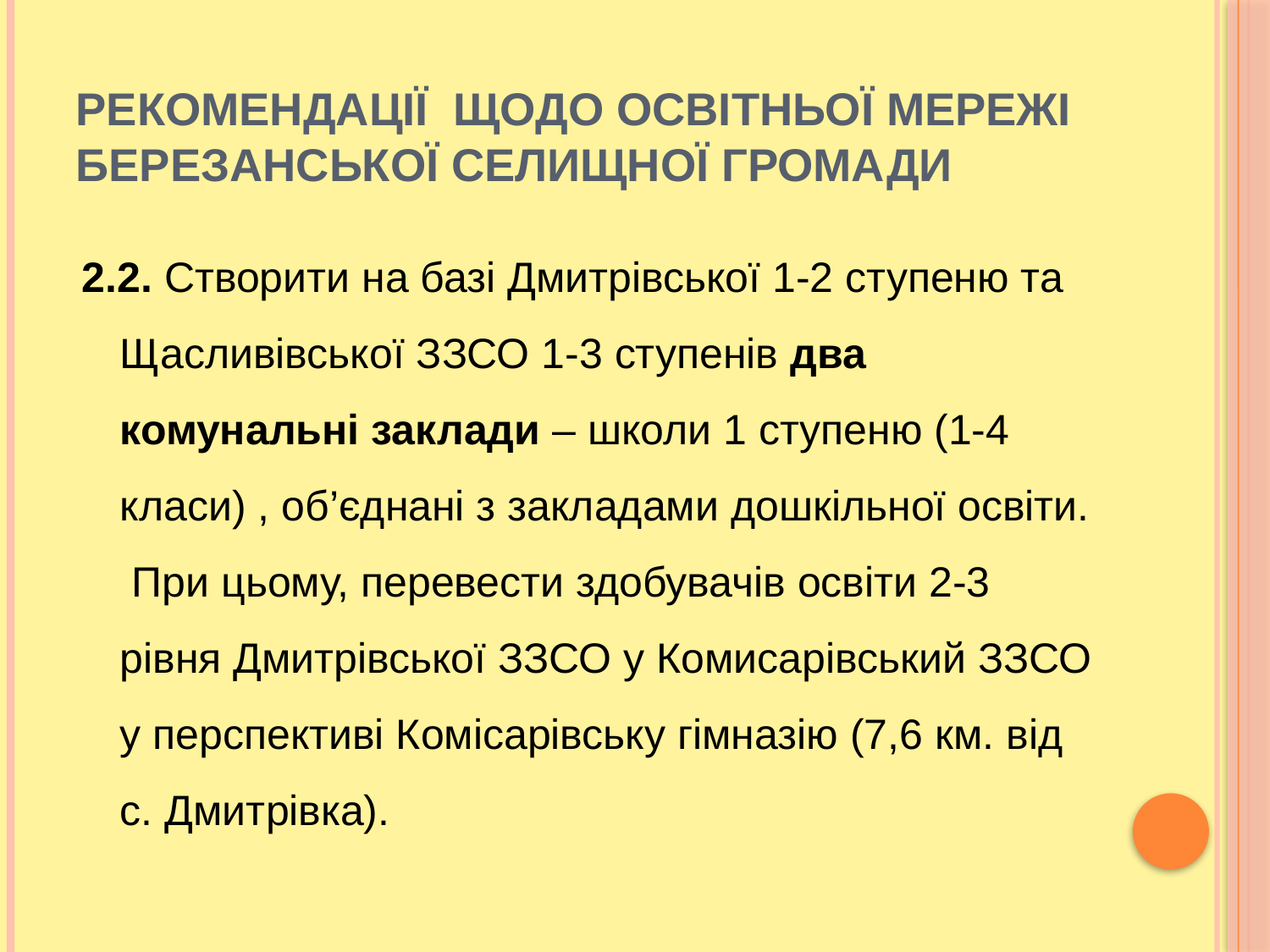

# Рекомендації  щодо освітньої мережі Березанської селищної громади
2.2. Створити на базі Дмитрівської 1-2 ступеню та Щасливівської ЗЗСО 1-3 ступенів два комунальні заклади – школи 1 ступеню (1-4 класи) , об’єднані з закладами дошкільної освіти.  При цьому, перевести здобувачів освіти 2-3 рівня Дмитрівської ЗЗСО у Комисарівський ЗЗСО у перспективі Комісарівську гімназію (7,6 км. від с. Дмитрівка).